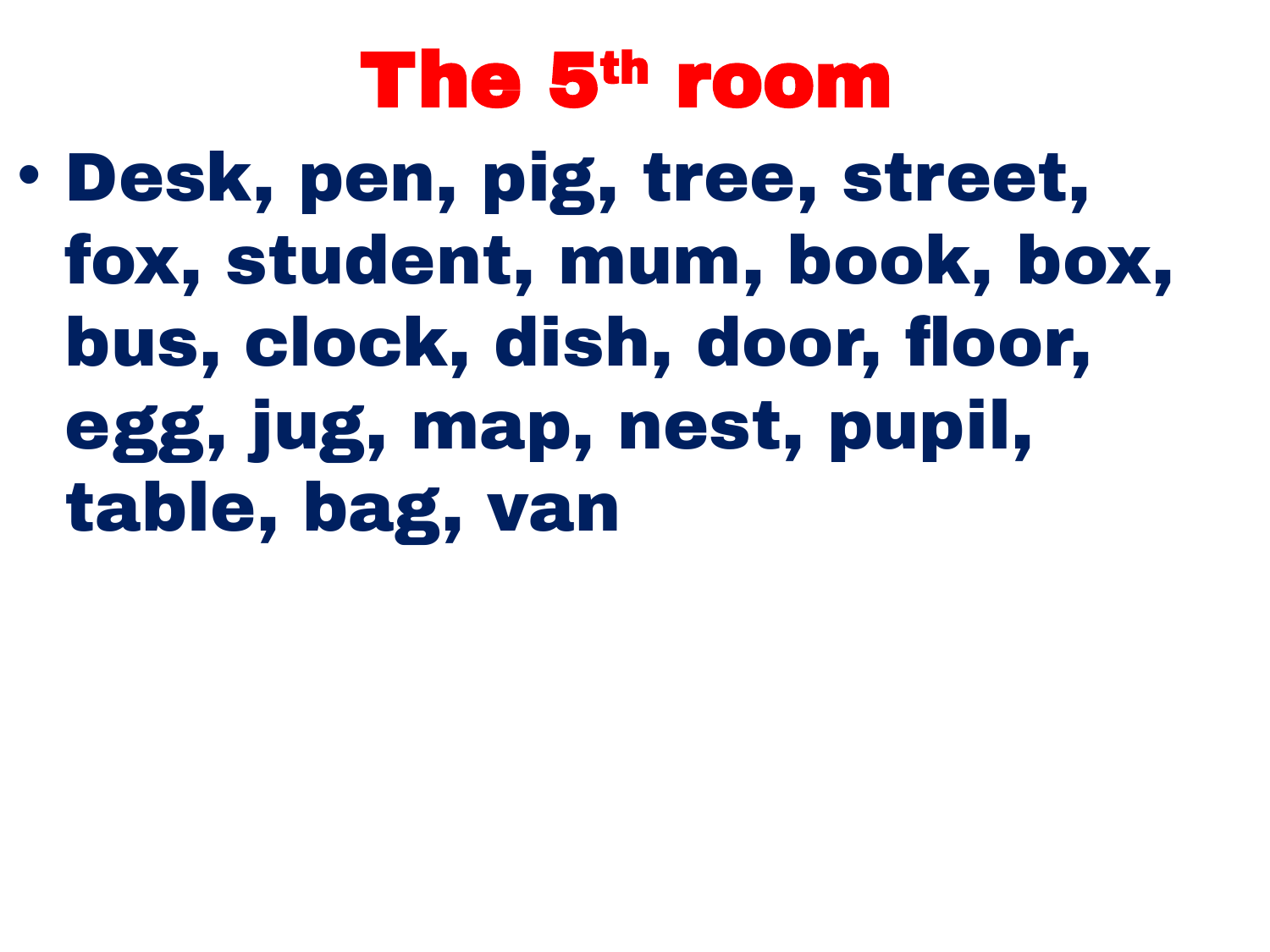

# The 5th room
Desk, pen, pig, tree, street, fox, student, mum, book, box, bus, clock, dish, door, floor, egg, jug, map, nest, pupil, table, bag, van